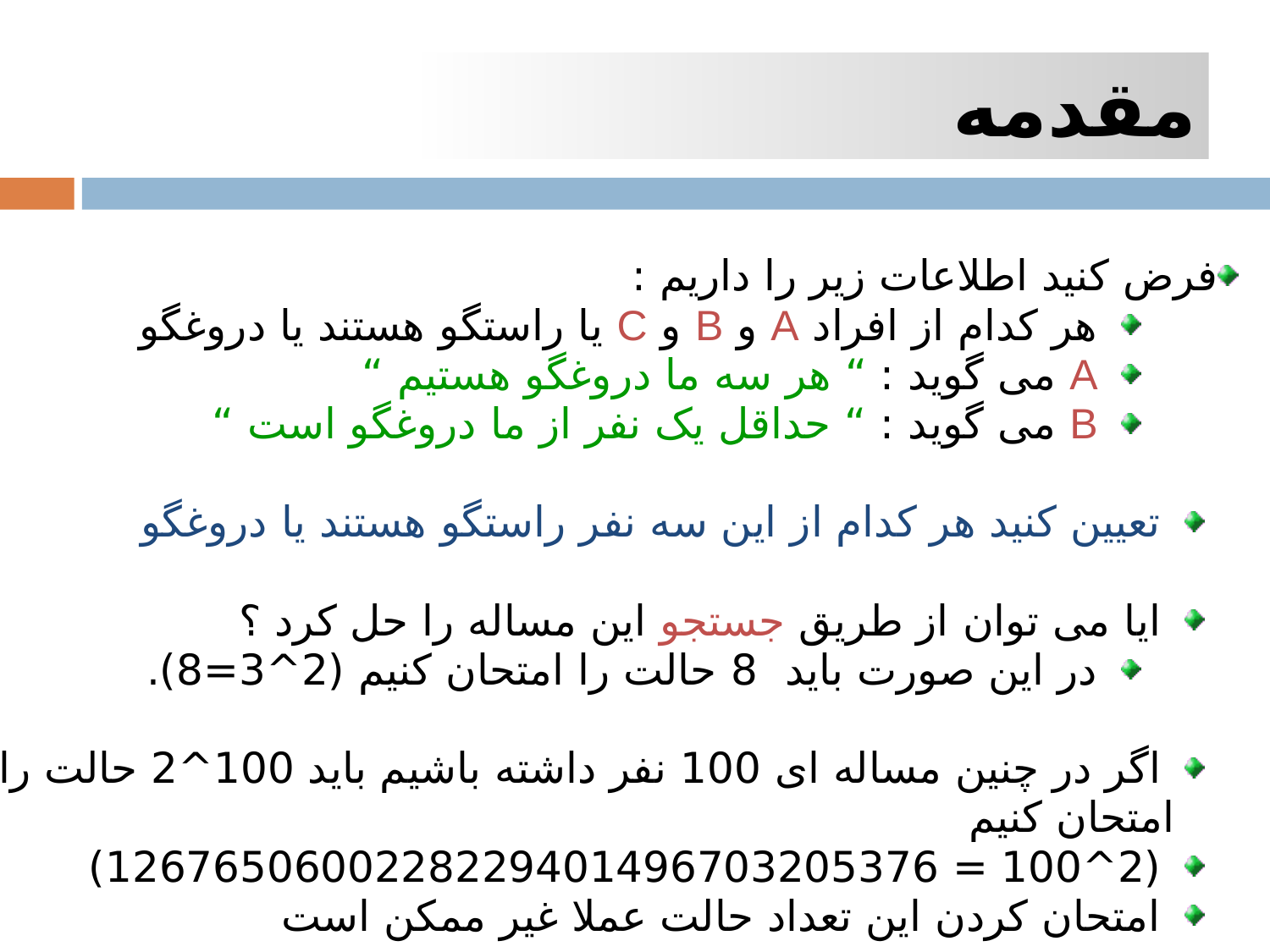

مقدمه

فرض کنيد اطلاعات زير را داريم :
 هر کدام از افراد A و B و C يا راستگو هستند يا دروغگو
 A می گويد : “ هر سه ما دروغگو هستيم “
 B می گويد : “ حداقل يک نفر از ما دروغگو است “

 تعيين کنيد هر کدام از اين سه نفر راستگو هستند يا دروغگو

 ايا می توان از طريق جستجو اين مساله را حل کرد ؟
 در اين صورت بايد  8 حالت را امتحان کنيم (2^3=8).

 اگر در چنين مساله ای 100 نفر داشته باشيم بايد 100^2 حالت را امتحان کنيم
 (2^100 = 1267650600228229401496703205376)
 امتحان کردن اين تعداد حالت عملا غير ممکن است